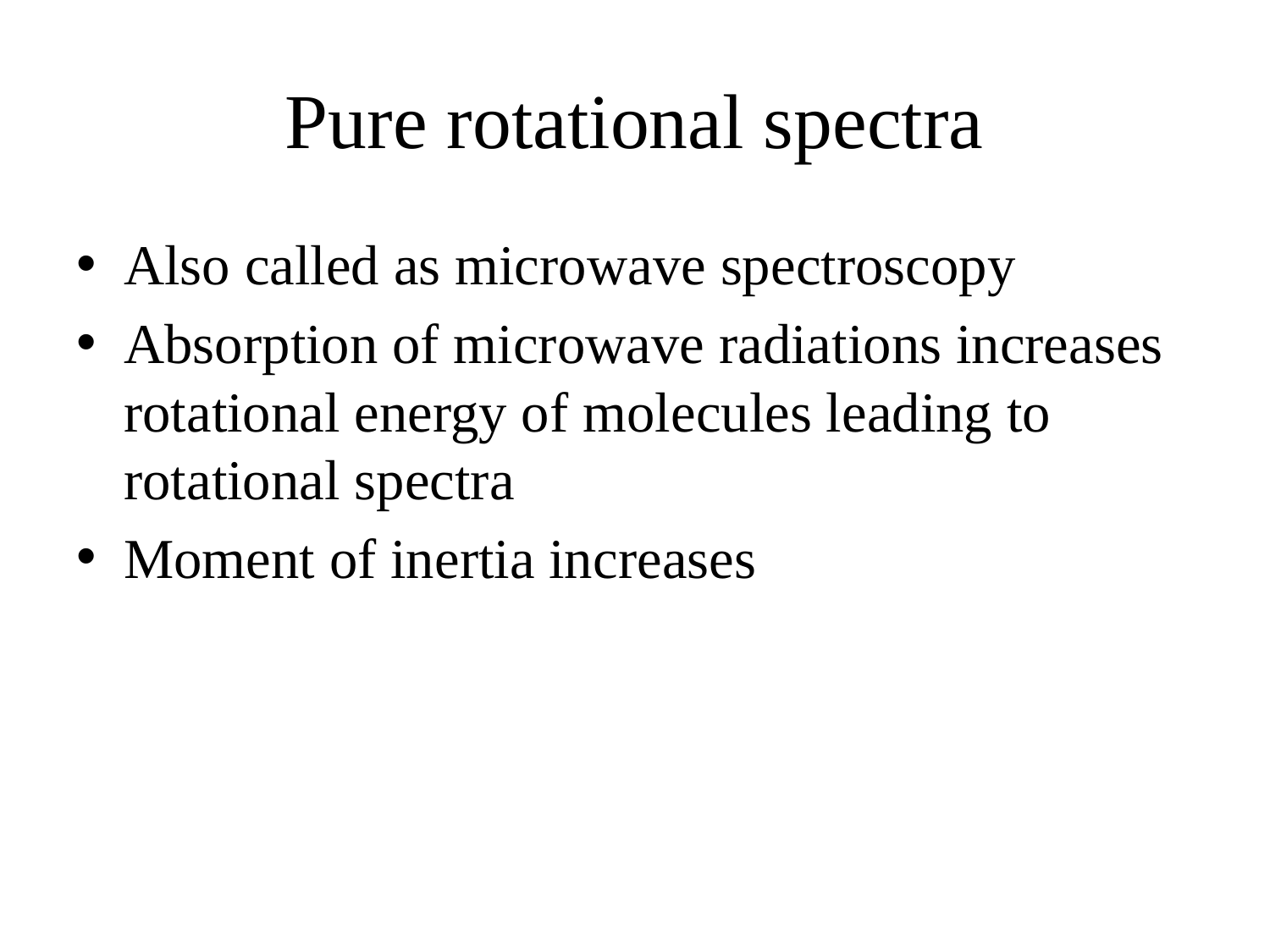

# Pure rotational spectra
Also called as microwave spectroscopy
Absorption of microwave radiations increases rotational energy of molecules leading to rotational spectra
Moment of inertia increases